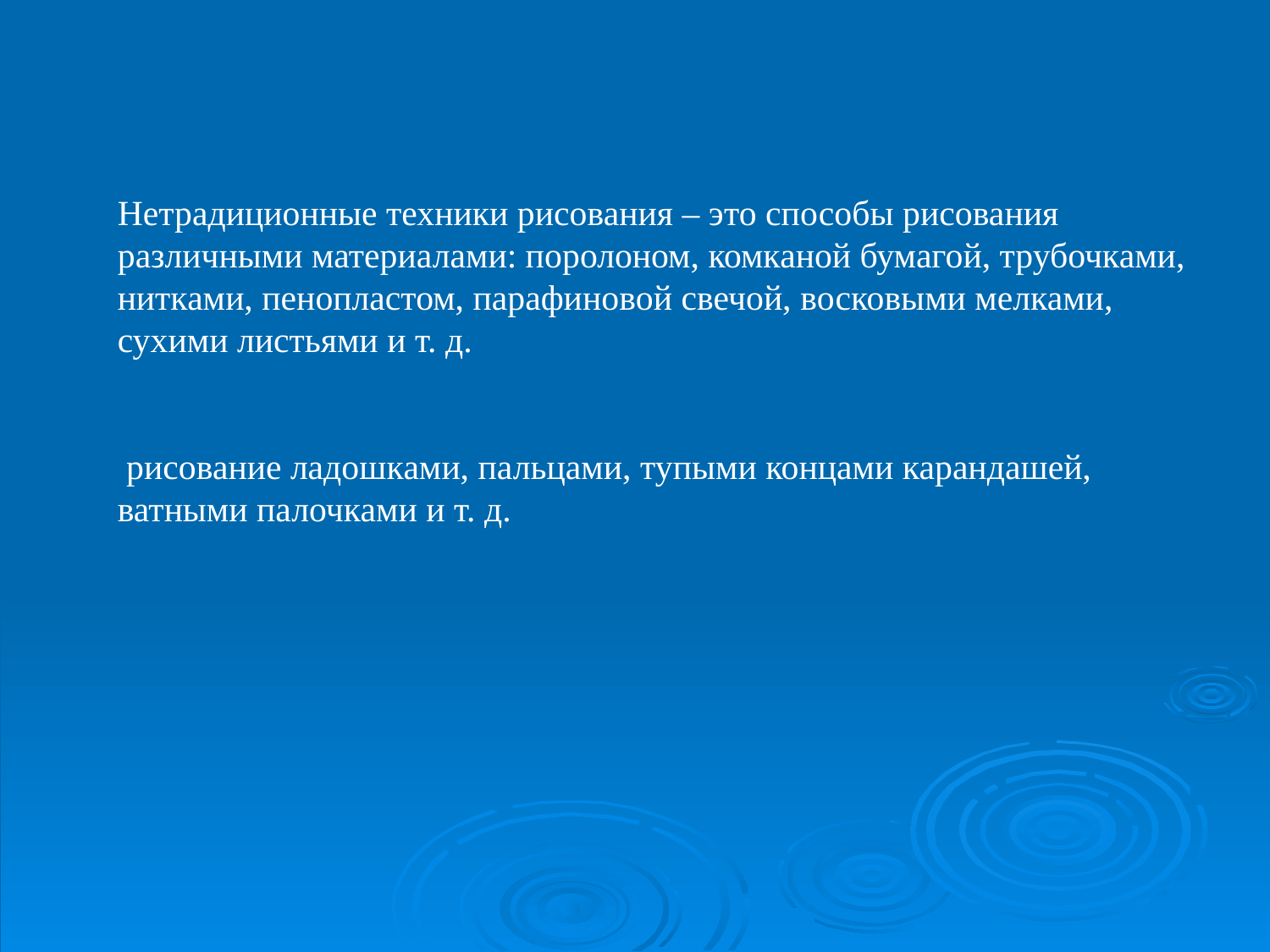

Нетрадиционные техники рисования – это способы рисования различными материалами: поролоном, комканой бумагой, трубочками, нитками, пенопластом, парафиновой свечой, восковыми мелками, сухими листьями и т. д.

 рисование ладошками, пальцами, тупыми концами карандашей, ватными палочками и т. д.